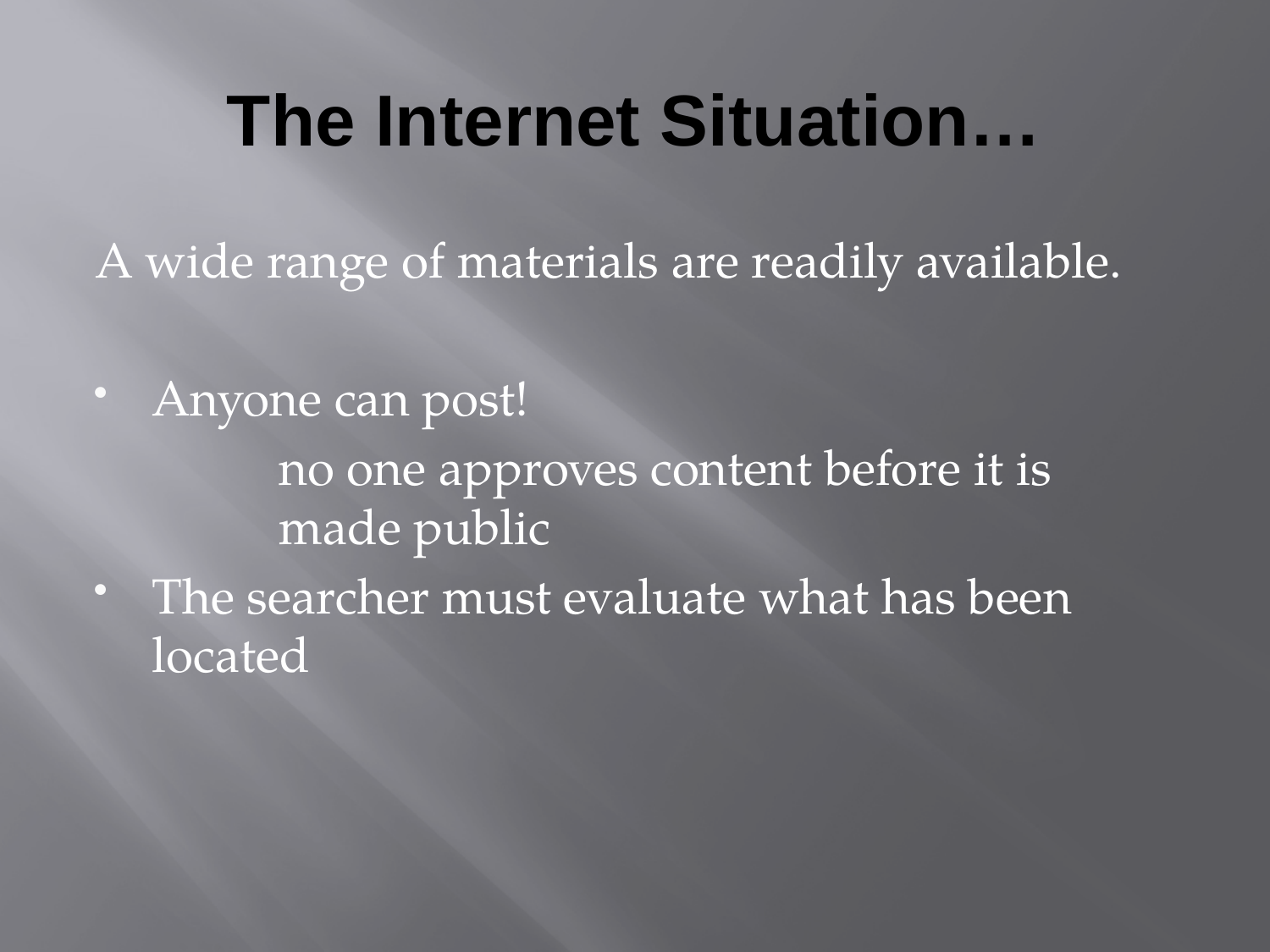

# The Internet Situation…
A wide range of materials are readily available.

Anyone can post!
		no one approves content before it is
	made public
The searcher must evaluate what has been located